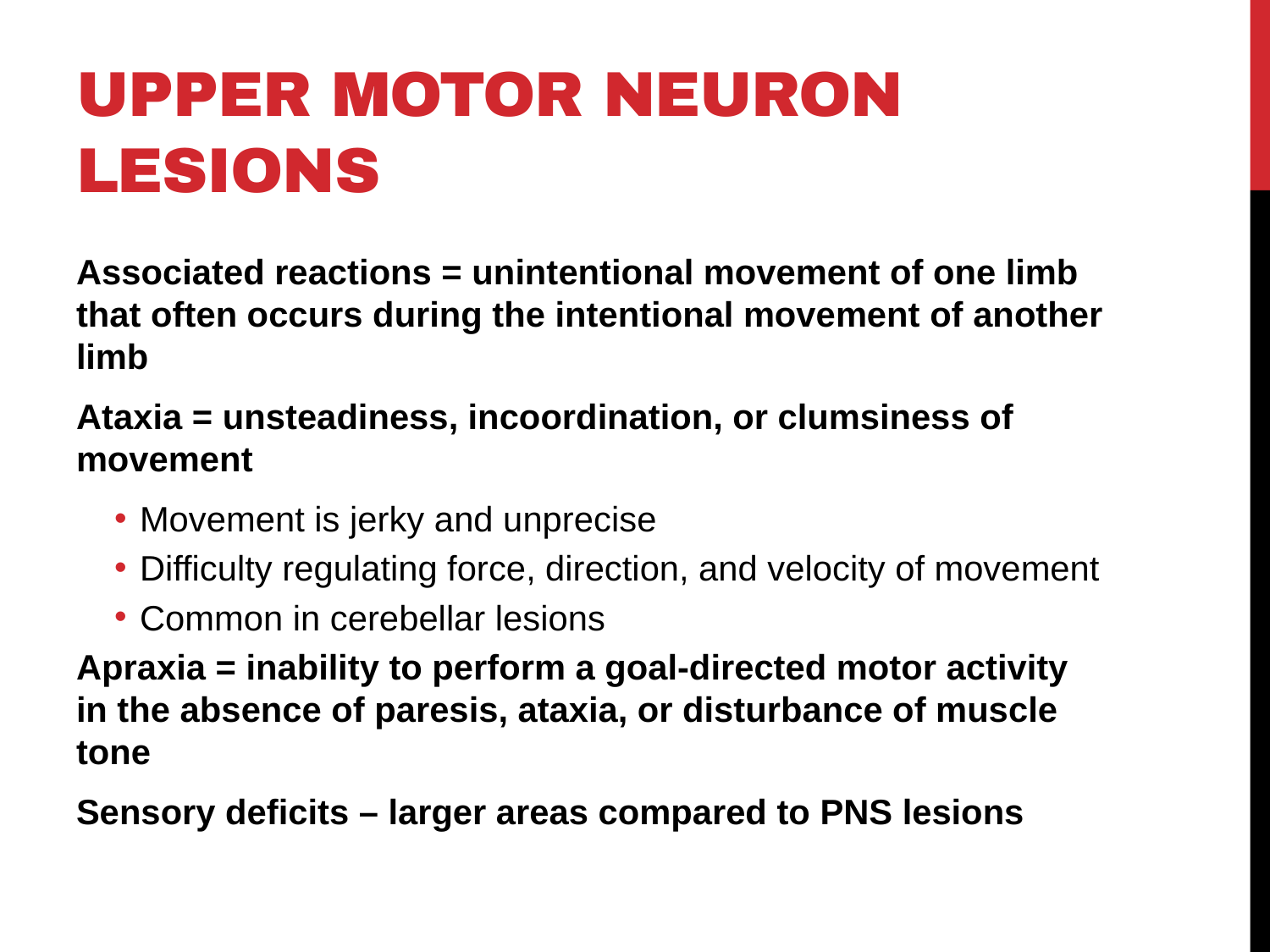

# Upper Motor Neuron Lesions
Associated reactions = unintentional movement of one limb that often occurs during the intentional movement of another limb
Ataxia = unsteadiness, incoordination, or clumsiness of movement
Movement is jerky and unprecise
Difficulty regulating force, direction, and velocity of movement
Common in cerebellar lesions
Apraxia = inability to perform a goal-directed motor activity in the absence of paresis, ataxia, or disturbance of muscle tone
Sensory deficits – larger areas compared to PNS lesions